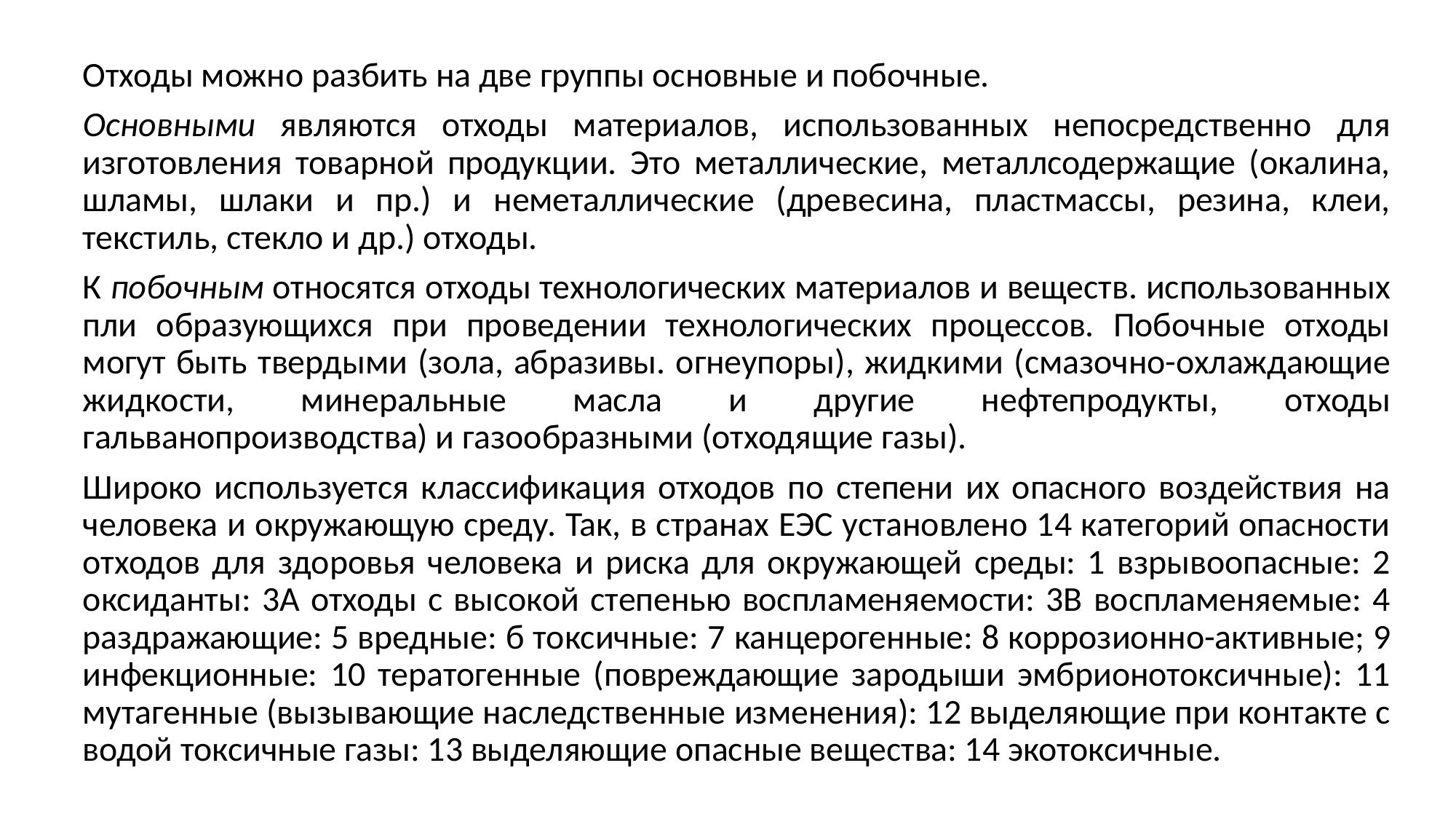

Отходы можно разбить на две группы основные и побочные.
Основными являются отходы материалов, использованных непосредственно для изготовления товарной продукции. Это металлические, металлсодержащие (окалина, шламы, шлаки и пр.) и неметаллические (древесина, пластмассы, резина, клеи, текстиль, стекло и др.) отходы.
К побочным относятся отходы технологических материалов и веществ. использованных пли образующихся при проведении технологических процессов. Побочные отходы могут быть твердыми (зола, абразивы. огнеупоры), жидкими (смазочно-охлаждающие жидкости, минеральные масла и другие нефтепродукты, отходы гальванопроизводства) и газообразными (отходящие газы).
Широко используется классификация отходов по степени их опасного воздействия на человека и окружающую среду. Так, в странах ЕЭС установлено 14 категорий опасности отходов для здоровья человека и риска для окружающей среды: 1 взрывоопасные: 2 оксиданты: 3А отходы с высокой степенью воспламеняемости: 3В воспламеняемые: 4 раздражающие: 5 вредные: б токсичные: 7 канцерогенные: 8 коррозионно-активные; 9 инфекционные: 10 тератогенные (повреждающие зародыши эмбрионотоксичные): 11 мутагенные (вызывающие наследственные изменения): 12 выделяющие при контакте с водой токсичные газы: 13 выделяющие опасные вещества: 14 экотоксичные.